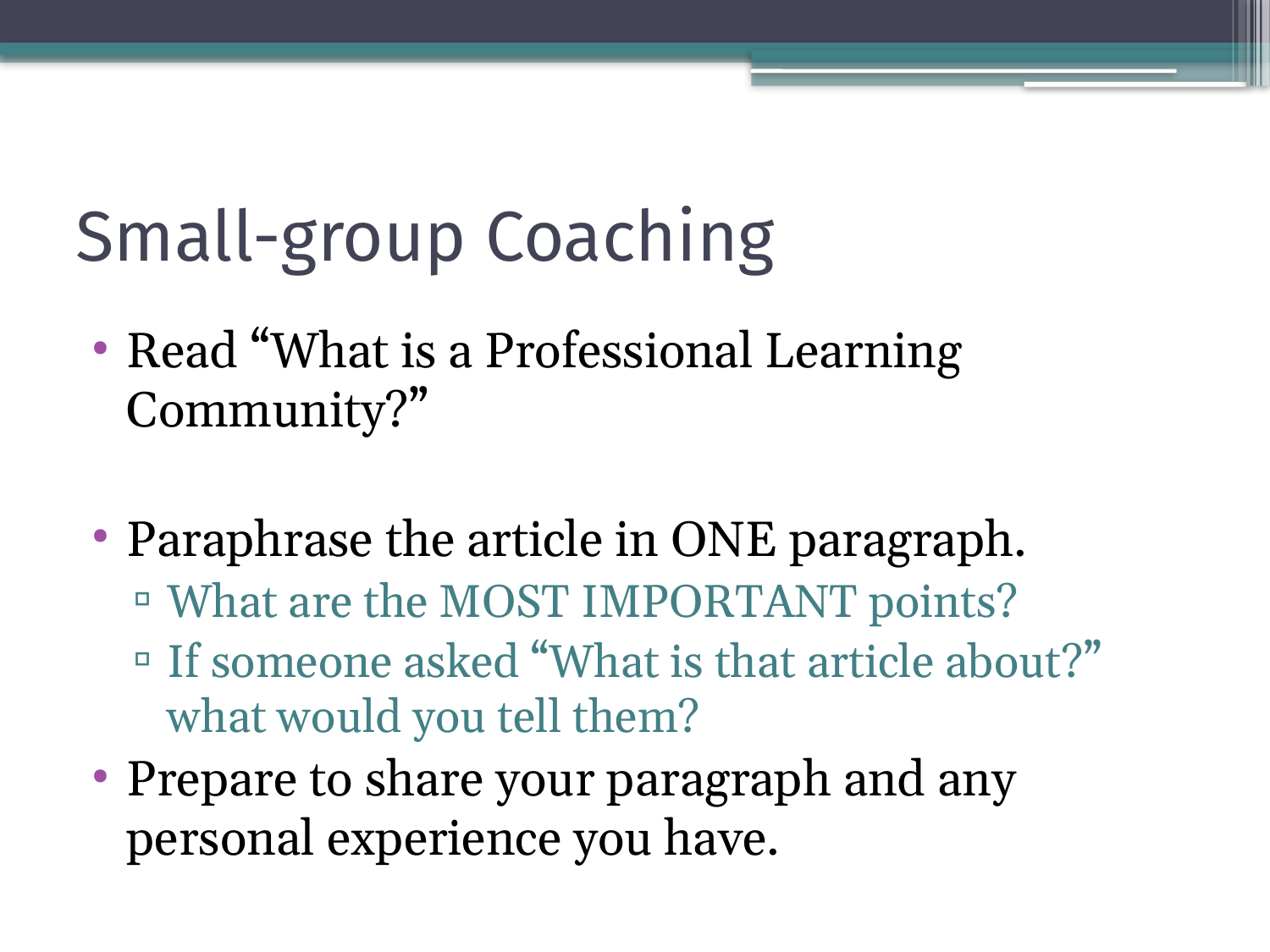

# Small-group Coaching
Read “What is a Professional Learning Community?”

Paraphrase the article in ONE paragraph.
What are the MOST IMPORTANT points?
If someone asked “What is that article about?” what would you tell them?
Prepare to share your paragraph and any personal experience you have.